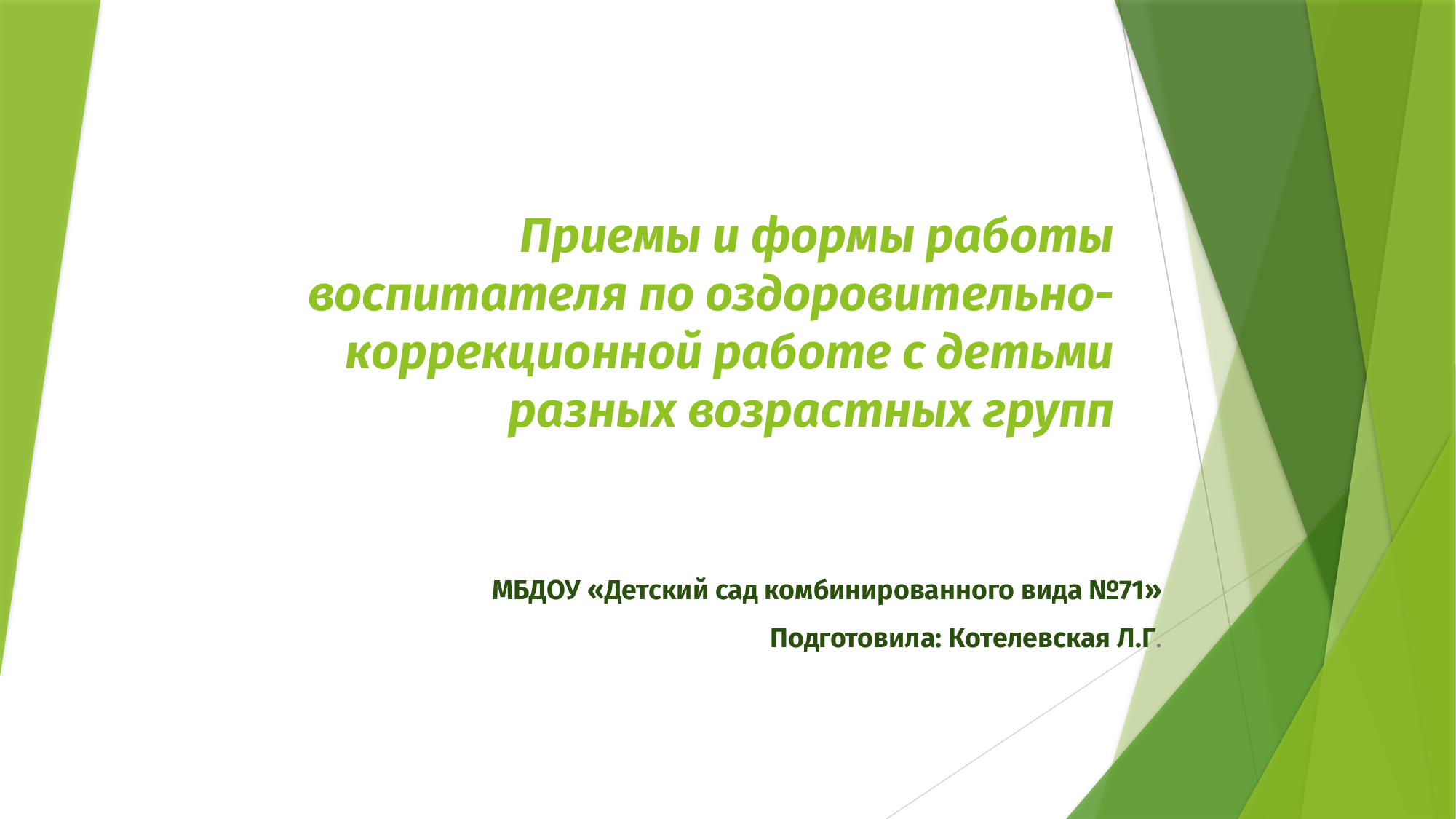

# Приемы и формы работы воспитателя по оздоровительно-коррекционной работе с детьми разных возрастных групп
МБДОУ «Детский сад комбинированного вида №71»
Подготовила: Котелевская Л.Г.